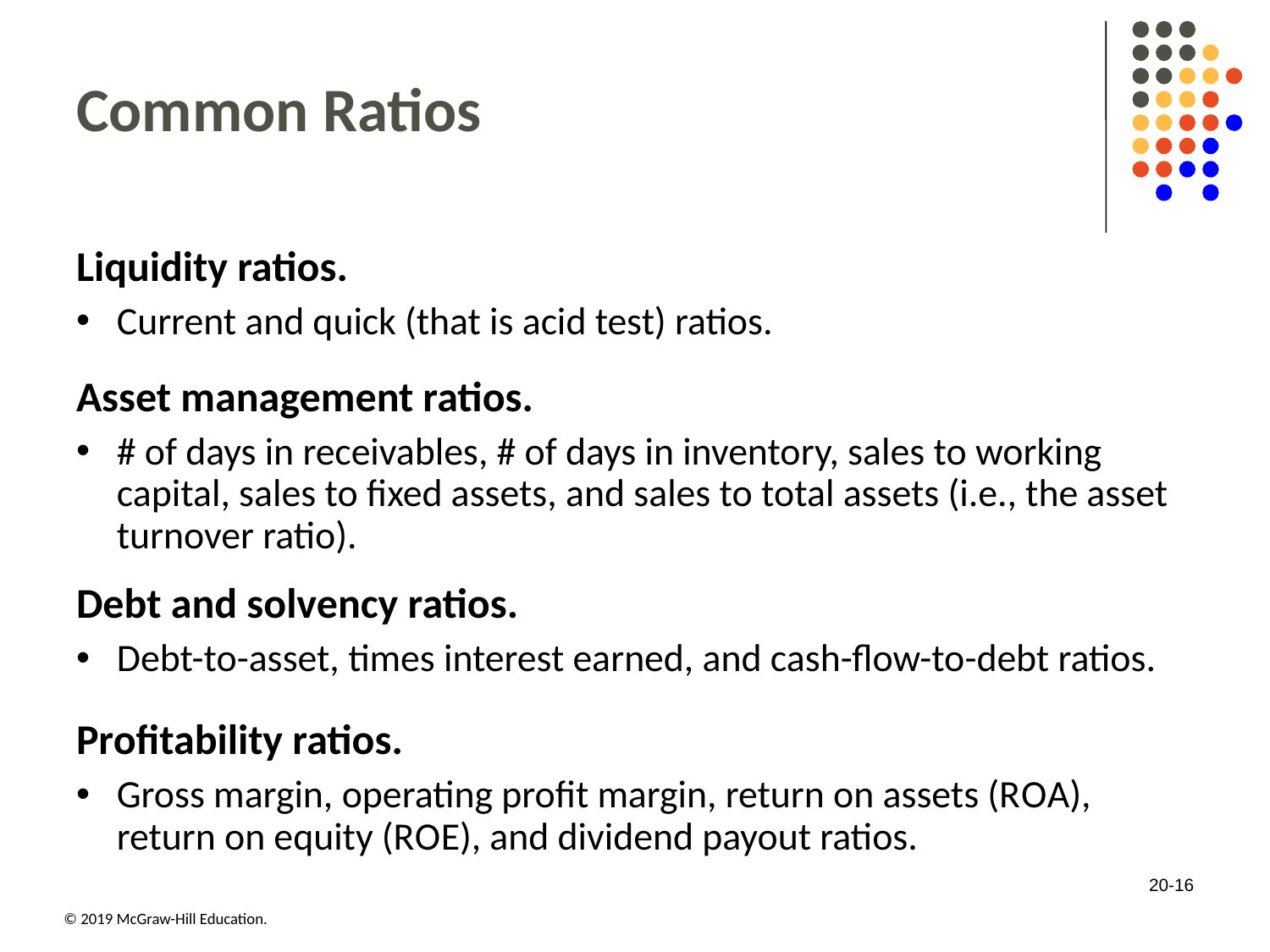

# Common Ratios
Liquidity ratios.
Current and quick (that is acid test) ratios.
Asset management ratios.
# of days in receivables, # of days in inventory, sales to working capital, sales to fixed assets, and sales to total assets (i.e., the asset turnover ratio).
Debt and solvency ratios.
Debt-to-asset, times interest earned, and cash-flow-to-debt ratios.
Profitability ratios.
Gross margin, operating profit margin, return on assets (R O A), return on equity (R O E), and dividend payout ratios.
20-16